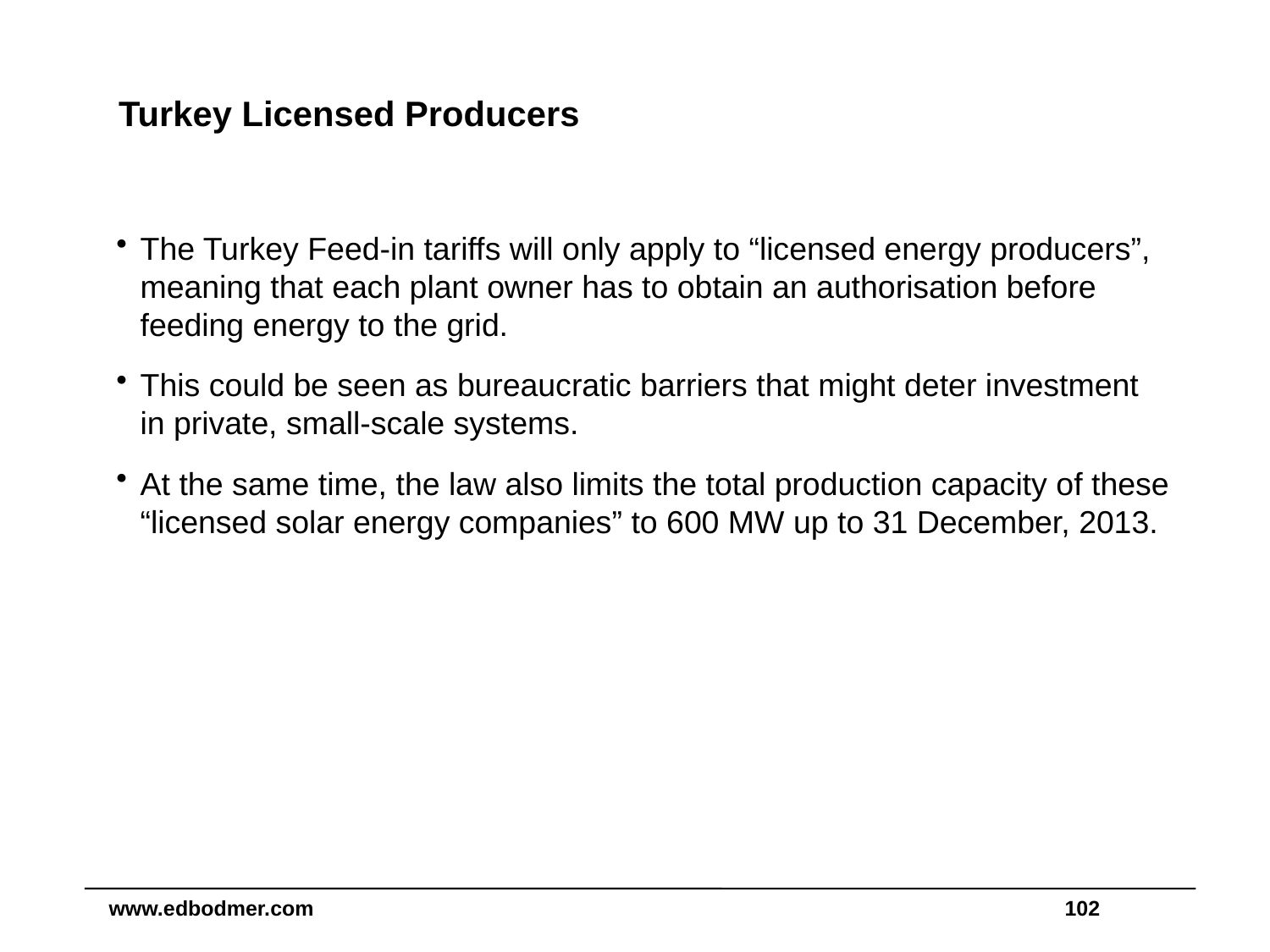

# Turkey Licensed Producers
The Turkey Feed-in tariffs will only apply to “licensed energy producers”, meaning that each plant owner has to obtain an authorisation before feeding energy to the grid.
This could be seen as bureaucratic barriers that might deter investment in private, small-scale systems.
At the same time, the law also limits the total production capacity of these “licensed solar energy companies” to 600 MW up to 31 December, 2013.